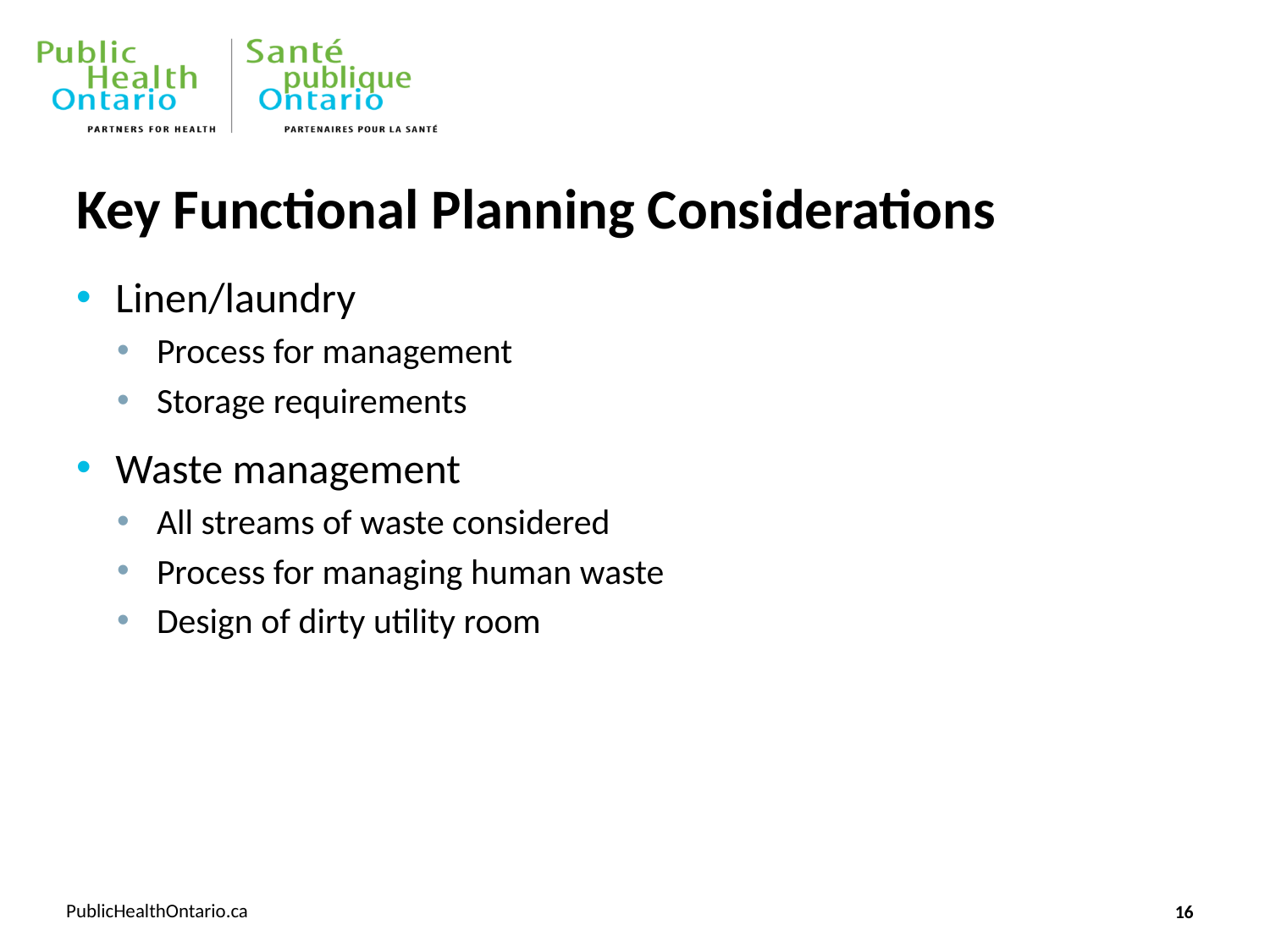

# Key Functional Planning Considerations
Linen/laundry
Process for management
Storage requirements
Waste management
All streams of waste considered
Process for managing human waste
Design of dirty utility room
16